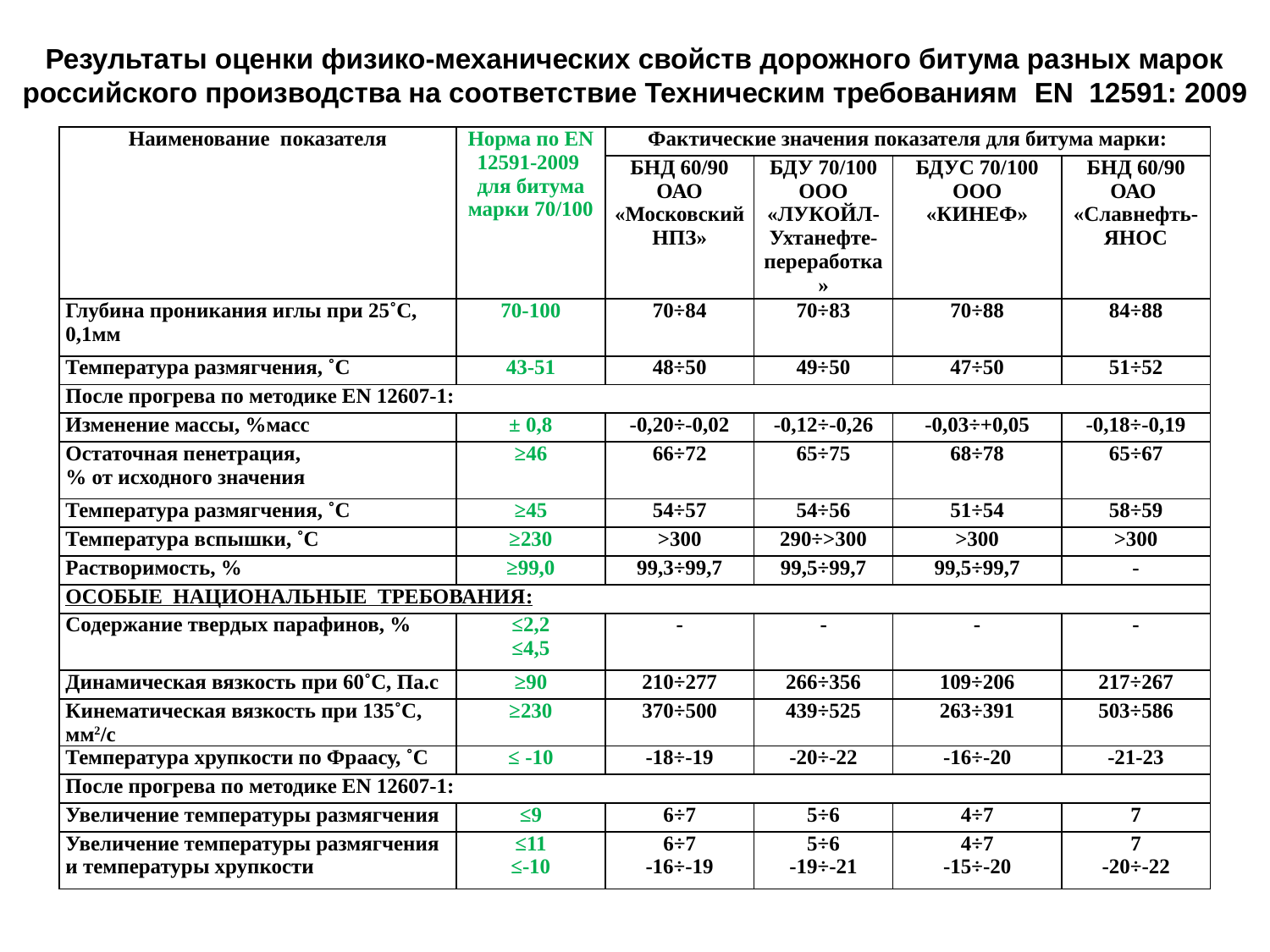

Результаты оценки физико-механических свойств дорожного битума разных марок российского производства на соответствие Техническим требованиям  EN  12591: 2009

| Наименование показателя | Норма по EN 12591-2009 для битума марки 70/100 | Фактические значения показателя для битума марки: |  |  |  |
| --- | --- | --- | --- | --- | --- |
|  |  | БНД 60/90 ОАО «Московский НПЗ» | БДУ 70/100 ООО «ЛУКОЙЛ-Ухтанефте-переработка» | БДУС 70/100 ООО «КИНЕФ» | БНД 60/90 ОАО «Славнефть- ЯНОС |
| Глубина проникания иглы при 25˚С, 0,1мм | 70-100 | 70÷84 | 70÷83 | 70÷88 | 84÷88 |
| Температура размягчения, ˚С | 43-51 | 48÷50 | 49÷50 | 47÷50 | 51÷52 |
| После прогрева по методике EN 12607-1: |  |  |  |  |  |
| Изменение массы, %масс | ± 0,8 | -0,20÷-0,02 | -0,12÷-0,26 | -0,03÷+0,05 | -0,18÷-0,19 |
| Остаточная пенетрация, % от исходного значения | ≥46 | 66÷72 | 65÷75 | 68÷78 | 65÷67 |
| Температура размягчения, ˚С | ≥45 | 54÷57 | 54÷56 | 51÷54 | 58÷59 |
| Температура вспышки, ˚С | ≥230 | >300 | 290÷>300 | >300 | >300 |
| Растворимость, % | ≥99,0 | 99,3÷99,7 | 99,5÷99,7 | 99,5÷99,7 | - |
| ОСОБЫЕ НАЦИОНАЛЬНЫЕ ТРЕБОВАНИЯ: |  |  |  |  |  |
| Содержание твердых парафинов, % | ≤2,2 ≤4,5 | - | - | - | - |
| Динамическая вязкость при 60˚С, Па.с | ≥90 | 210÷277 | 266÷356 | 109÷206 | 217÷267 |
| Кинематическая вязкость при 135˚С, мм2/с | ≥230 | 370÷500 | 439÷525 | 263÷391 | 503÷586 |
| Температура хрупкости по Фраасу, ˚С | ≤ -10 | -18÷-19 | -20÷-22 | -16÷-20 | -21-23 |
| После прогрева по методике EN 12607-1: |  |  |  |  |  |
| Увеличение температуры размягчения | ≤9 | 6÷7 | 5÷6 | 4÷7 | 7 |
| Увеличение температуры размягчения и температуры хрупкости | ≤11 ≤-10 | 6÷7 -16÷-19 | 5÷6 -19÷-21 | 4÷7 -15÷-20 | 7 -20÷-22 |